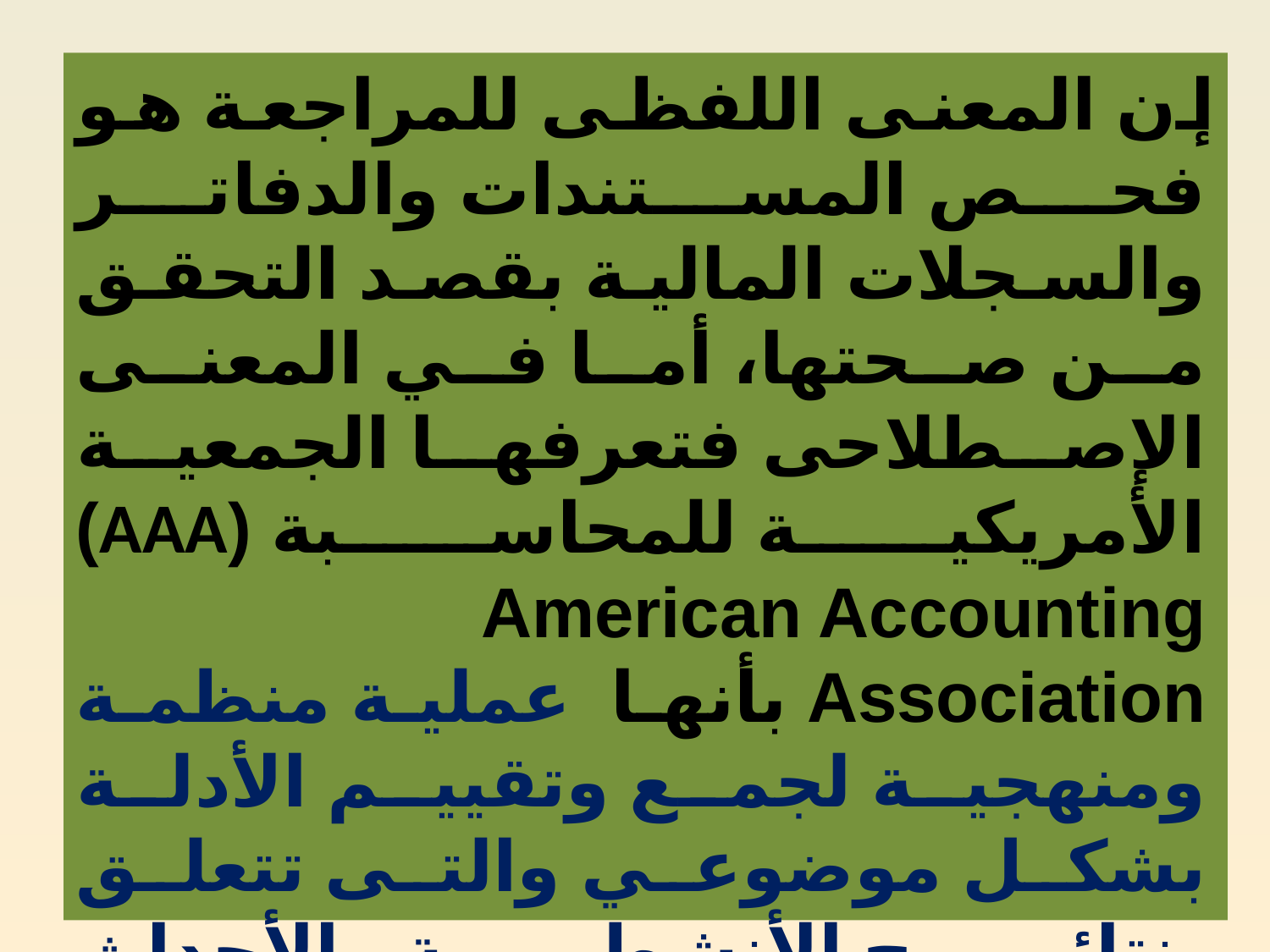

إن المعنى اللفظى للمراجعة هو فحص المستندات والدفاتر والسجلات المالية بقصد التحقق من صحتها، أما في المعنى الإصطلاحى فتعرفها الجمعية الأمريكية للمحاسبة (AAA) American Accounting Association بأنها  عملية منظمة ومنهجية لجمع وتقييم الأدلة بشكل موضوعي والتى تتعلق بنتائج الأنشطة والأحداث الاقتصادية لتحديد مدي التوافق والتطابق بين هذه  النتائج والمعايير المقررة وإبلاغ الأطراف المعنية بنتائج المراجعة